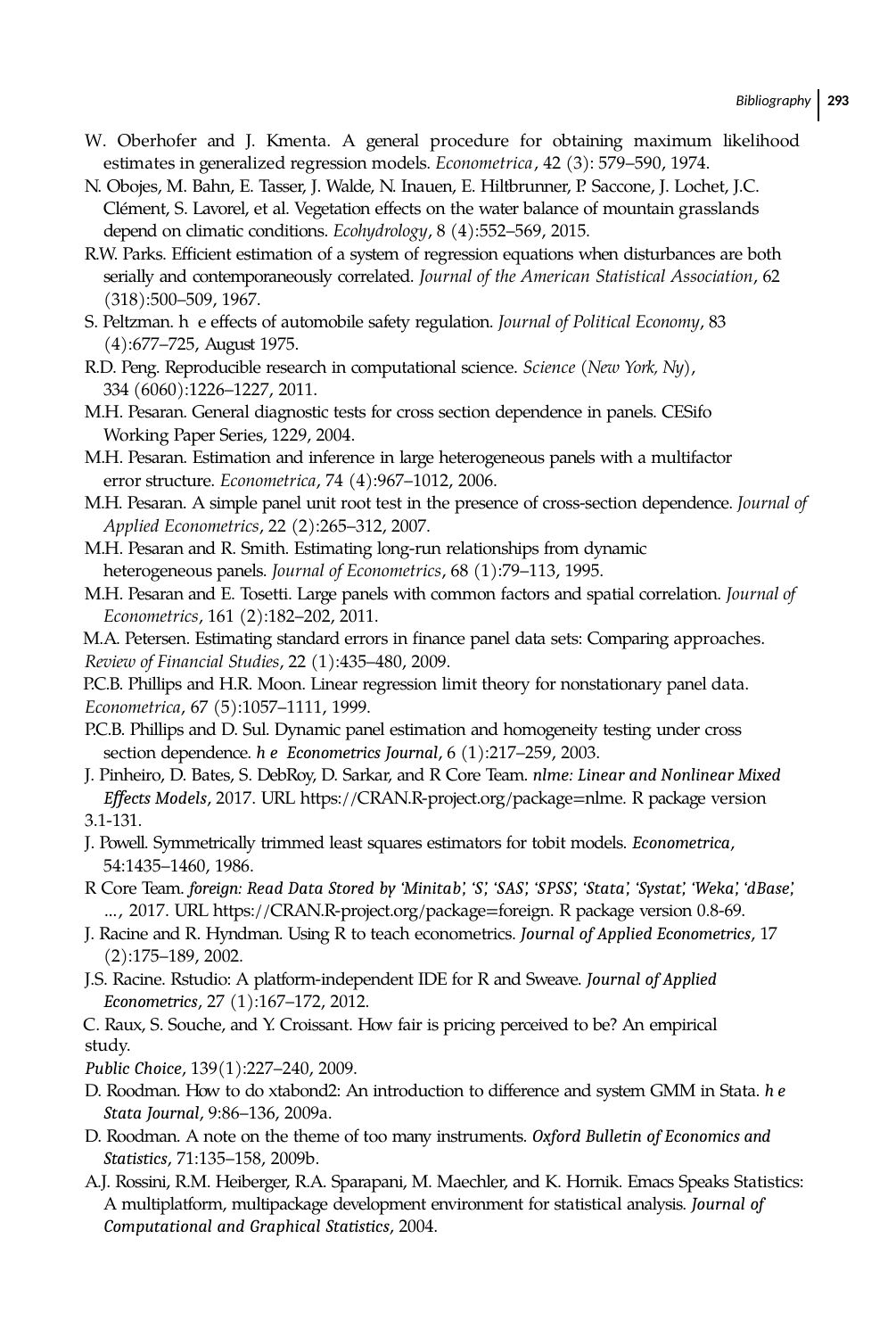

Bibliography  293

W. Oberhofer and J. Kmenta. A general procedure for obtaining maximum likelihood estimates in generalized regression models. Econometrica, 42 (3): 579–590, 1974.
N. Obojes, M. Bahn, E. Tasser, J. Walde, N. Inauen, E. Hiltbrunner, P. Saccone, J. Lochet, J.C. Clément, S. Lavorel, et al. Vegetation effects on the water balance of mountain grasslands depend on climatic conditions. Ecohydrology, 8 (4):552–569, 2015.
R.W. Parks. Eﬃcient estimation of a system of regression equations when disturbances are both serially and contemporaneously correlated. Journal of the American Statistical Association, 62 (318):500–509, 1967.
S. Peltzman. he effects of automobile safety regulation. Journal of Political Economy, 83 (4):677–725, August 1975.
R.D. Peng. Reproducible research in computational science. Science (New York, Ny), 334 (6060):1226–1227, 2011.
M.H. Pesaran. General diagnostic tests for cross section dependence in panels. CESifo Working Paper Series, 1229, 2004.
M.H. Pesaran. Estimation and inference in large heterogeneous panels with a multifactor error structure. Econometrica, 74 (4):967–1012, 2006.
M.H. Pesaran. A simple panel unit root test in the presence of cross-section dependence. Journal of Applied Econometrics, 22 (2):265–312, 2007.
M.H. Pesaran and R. Smith. Estimating long-run relationships from dynamic heterogeneous panels. Journal of Econometrics, 68 (1):79–113, 1995.
M.H. Pesaran and E. Tosetti. Large panels with common factors and spatial correlation. Journal of Econometrics, 161 (2):182–202, 2011.
M.A. Petersen. Estimating standard errors in ﬁnance panel data sets: Comparing approaches.
Review of Financial Studies, 22 (1):435–480, 2009.
P.C.B. Phillips and H.R. Moon. Linear regression limit theory for nonstationary panel data.
Econometrica, 67 (5):1057–1111, 1999.
P.C.B. Phillips and D. Sul. Dynamic panel estimation and homogeneity testing under cross section dependence. he Econometrics Journal, 6 (1):217–259, 2003.
J. Pinheiro, D. Bates, S. DebRoy, D. Sarkar, and R Core Team. nlme: Linear and Nonlinear Mixed Eﬀects Models, 2017. URL https://CRAN.R-project.org/package=nlme. R package version
3.1-131.
J. Powell. Symmetrically trimmed least squares estimators for tobit models. Econometrica, 54:1435–1460, 1986.
R Core Team. foreign: Read Data Stored by ‘Minitab’, ‘S’, ‘SAS’, ‘SPSS’, ‘Stata’, ‘Systat’, ‘Weka’, ‘dBase’, …, 2017. URL https://CRAN.R-project.org/package=foreign. R package version 0.8-69.
J. Racine and R. Hyndman. Using R to teach econometrics. Journal of Applied Econometrics, 17 (2):175–189, 2002.
J.S. Racine. Rstudio: A platform-independent IDE for R and Sweave. Journal of Applied Econometrics, 27 (1):167–172, 2012.
C. Raux, S. Souche, and Y. Croissant. How fair is pricing perceived to be? An empirical study.
Public Choice, 139(1):227–240, 2009.
D. Roodman. How to do xtabond2: An introduction to difference and system GMM in Stata. he Stata Journal, 9:86–136, 2009a.
D. Roodman. A note on the theme of too many instruments. Oxford Bulletin of Economics and Statistics, 71:135–158, 2009b.
A.J. Rossini, R.M. Heiberger, R.A. Sparapani, M. Maechler, and K. Hornik. Emacs Speaks Statistics: A multiplatform, multipackage development environment for statistical analysis. Journal of Computational and Graphical Statistics, 2004.